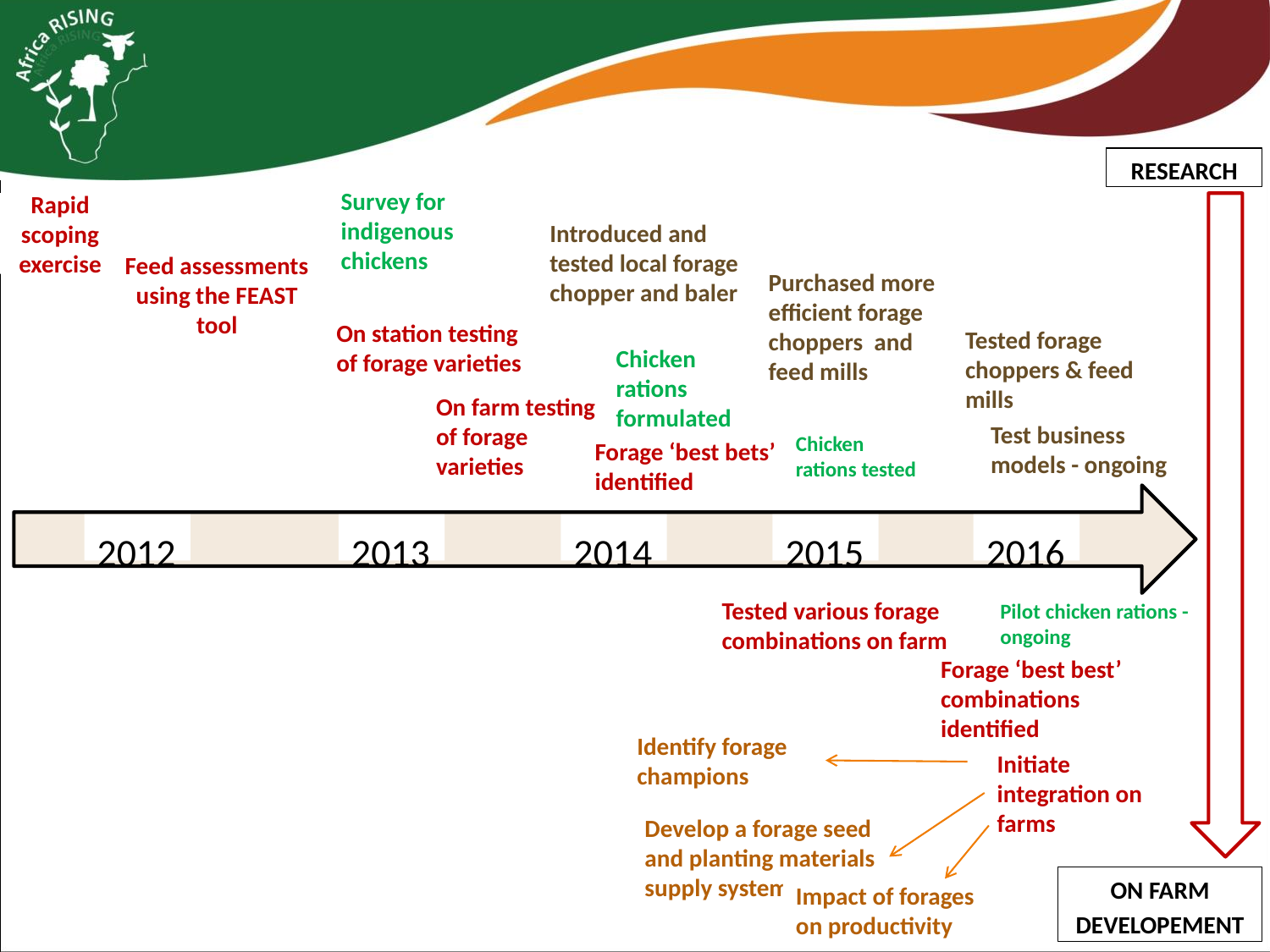

RESEARCH

2012
2013
2014
2015
2016
Survey for indigenous chickens
Rapid scoping exercise
Introduced and tested local forage chopper and baler
Feed assessments using the FEAST tool
Purchased more efficient forage choppers  and feed mills
On station testing of forage varieties
Tested forage choppers & feed mills
Chicken rations formulated
On farm testing of forage varieties
Chicken rations tested
Test business models - ongoing
Forage ‘best bets’ identified
2016
Tested various forage combinations on farm
Pilot chicken rations - ongoing
Forage ‘best best’ combinations identified
Identify forage champions
Develop a forage seed and planting materials supply system
Initiate integration on farms
Impact of forages on productivity
ON FARM DEVELOPEMENT